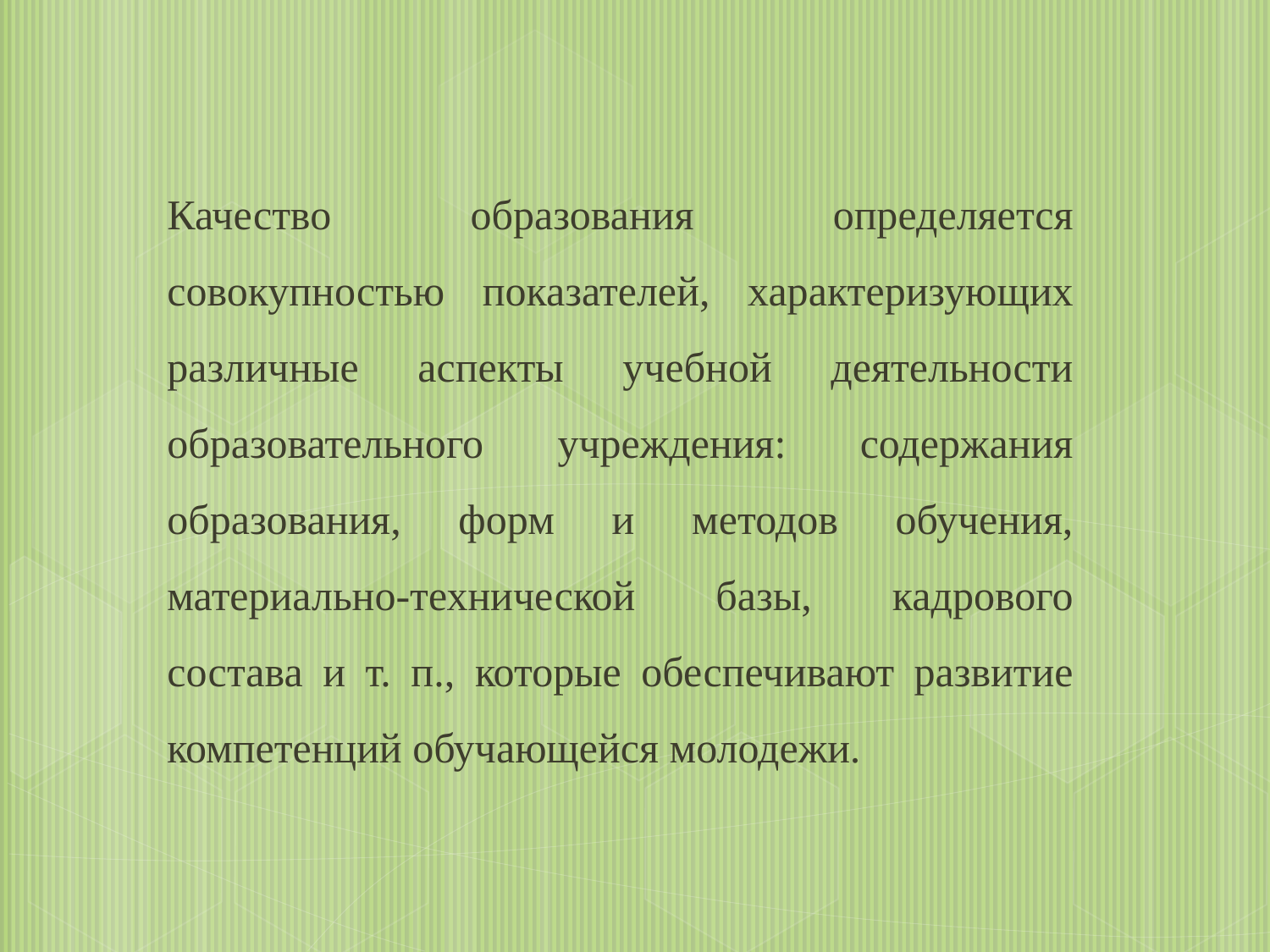

Качество образования определяется совокупностью показателей, характеризующих различные аспекты учебной деятельности образовательного учреждения: содержания образования, форм и методов обучения, материально-технической базы, кадрового состава и т. п., которые обеспечивают развитие компетенций обучающейся молодежи.